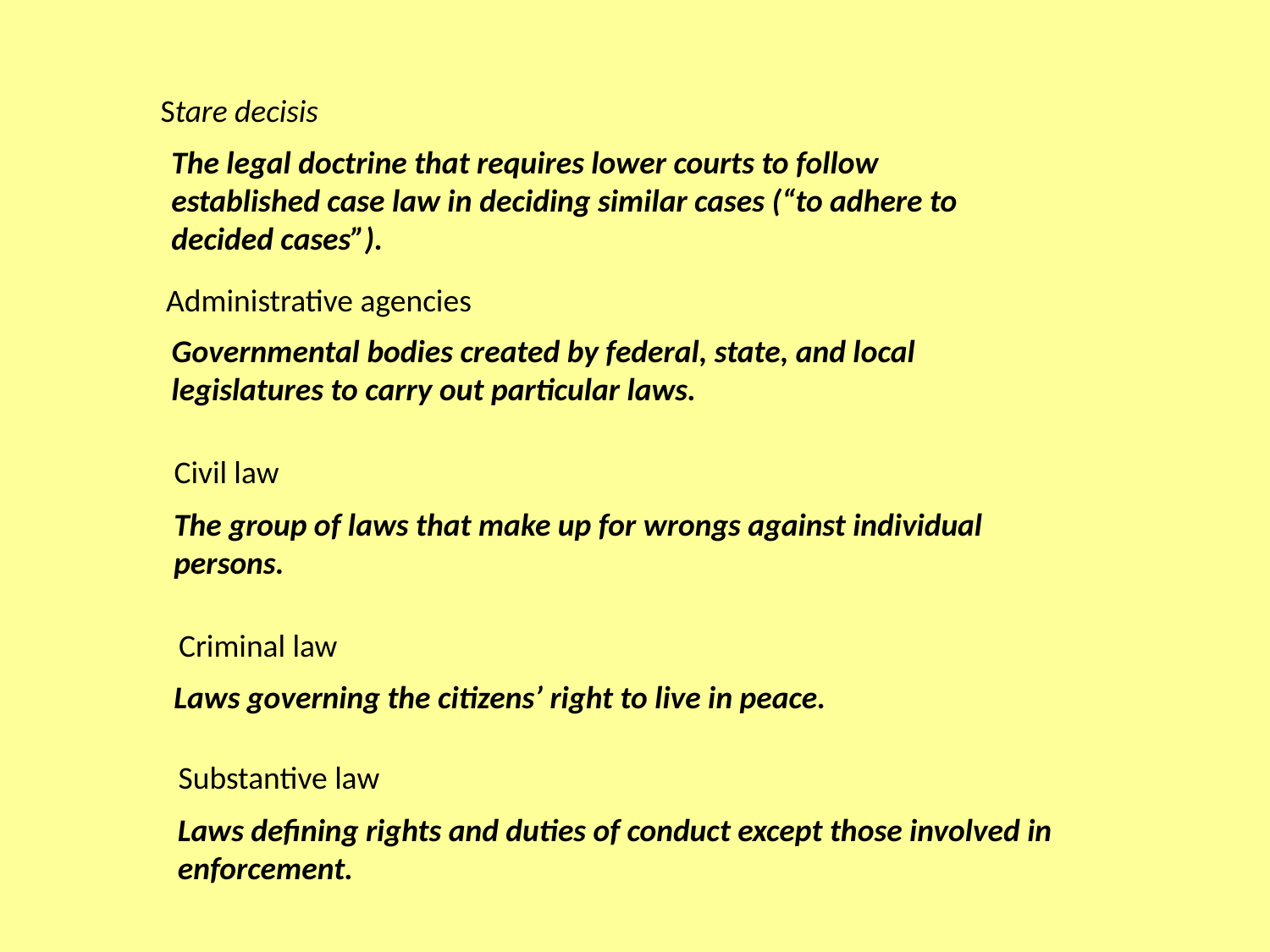

Stare decisis
The legal doctrine that requires lower courts to follow established case law in deciding similar cases (“to adhere to decided cases”).
Administrative agencies
Governmental bodies created by federal, state, and local legislatures to carry out particular laws.
Civil law
The group of laws that make up for wrongs against individual persons.
Criminal law
Laws governing the citizens’ right to live in peace.
Substantive law
Laws defining rights and duties of conduct except those involved in enforcement.